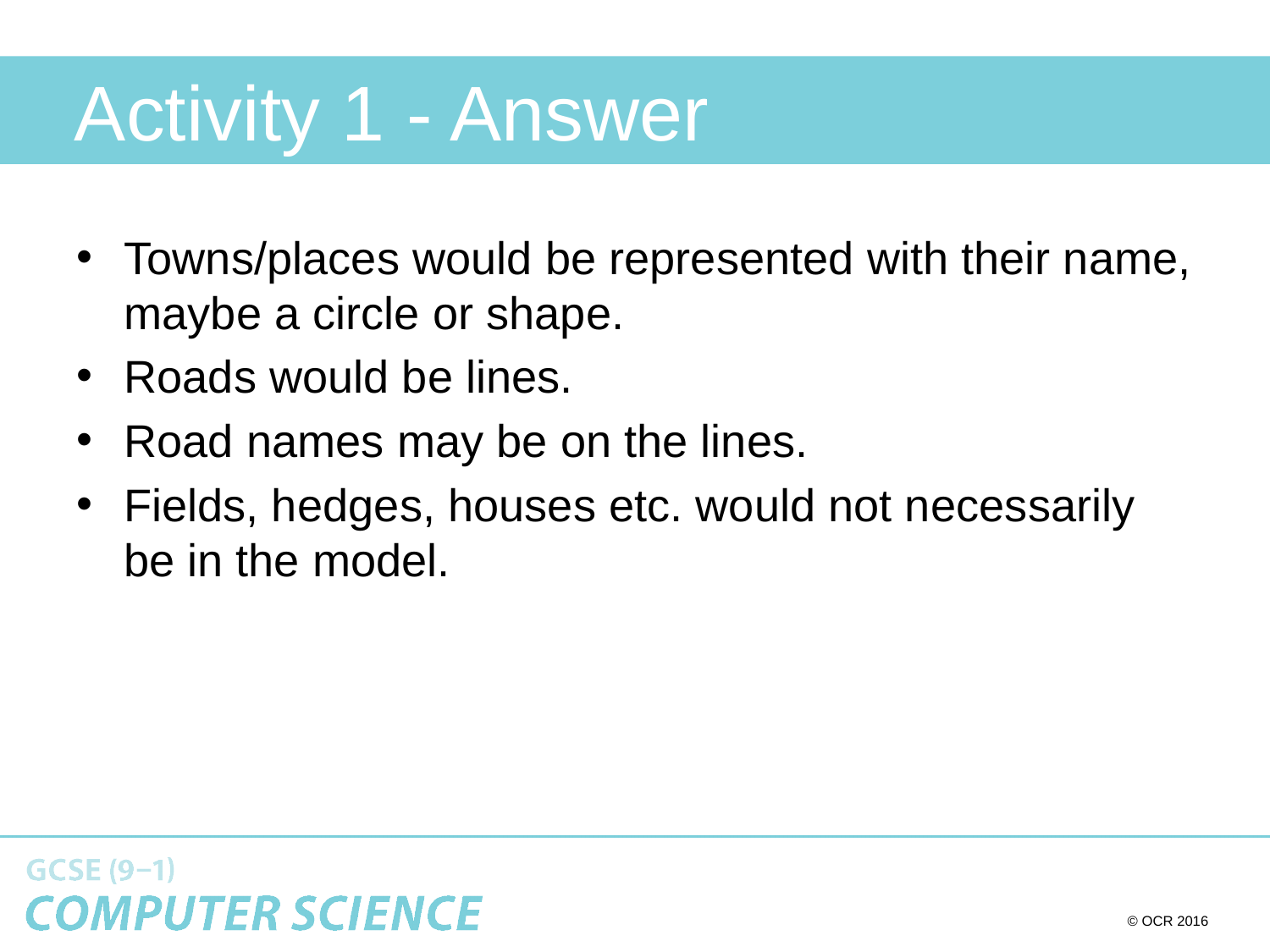

# Activity 1 - Answer

Towns/places would be represented with their name, maybe a circle or shape.
Roads would be lines.
Road names may be on the lines.
Fields, hedges, houses etc. would not necessarily be in the model.